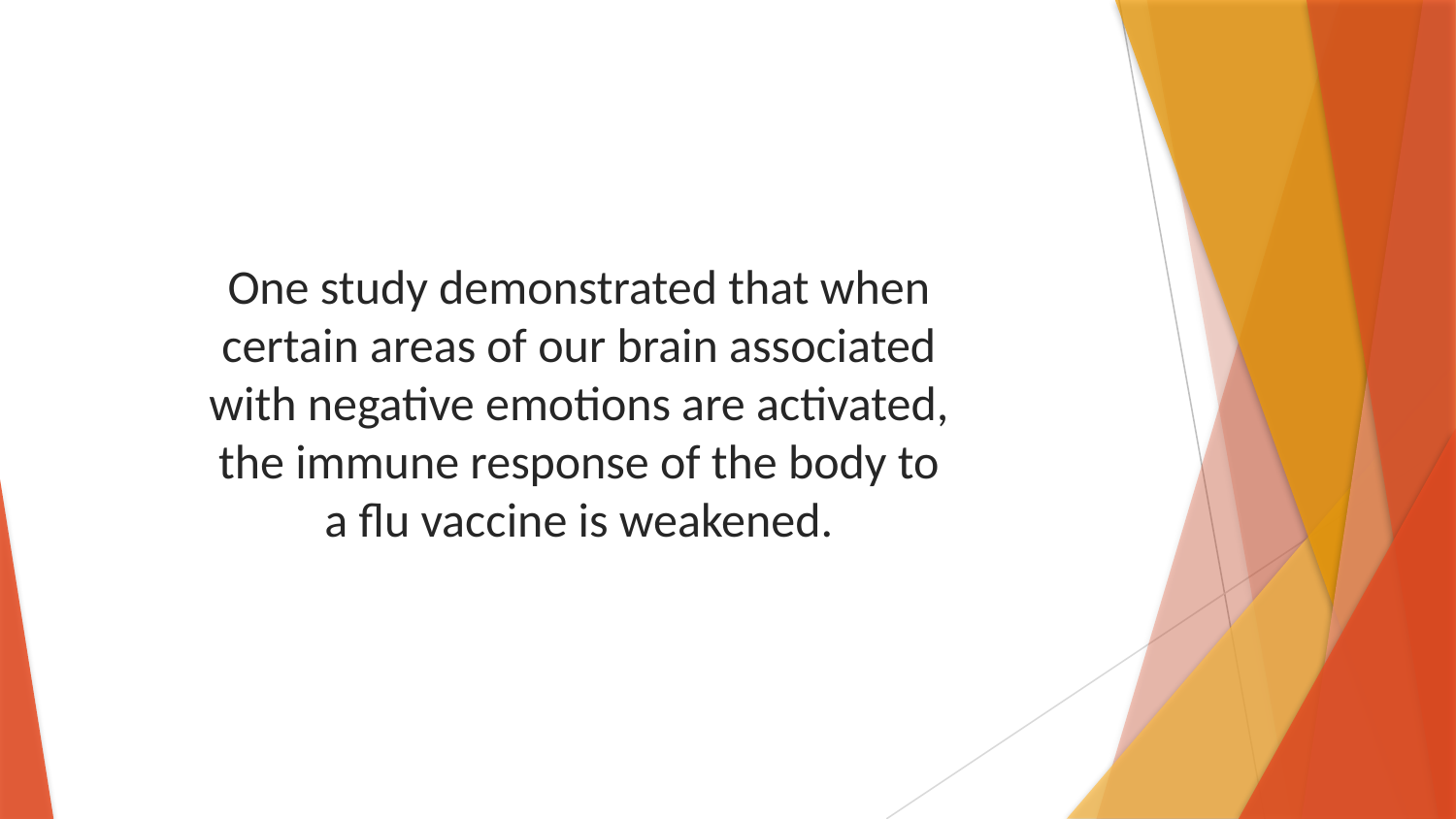

One study demonstrated that when certain areas of our brain associated with negative emotions are activated, the immune response of the body to a flu vaccine is weakened.